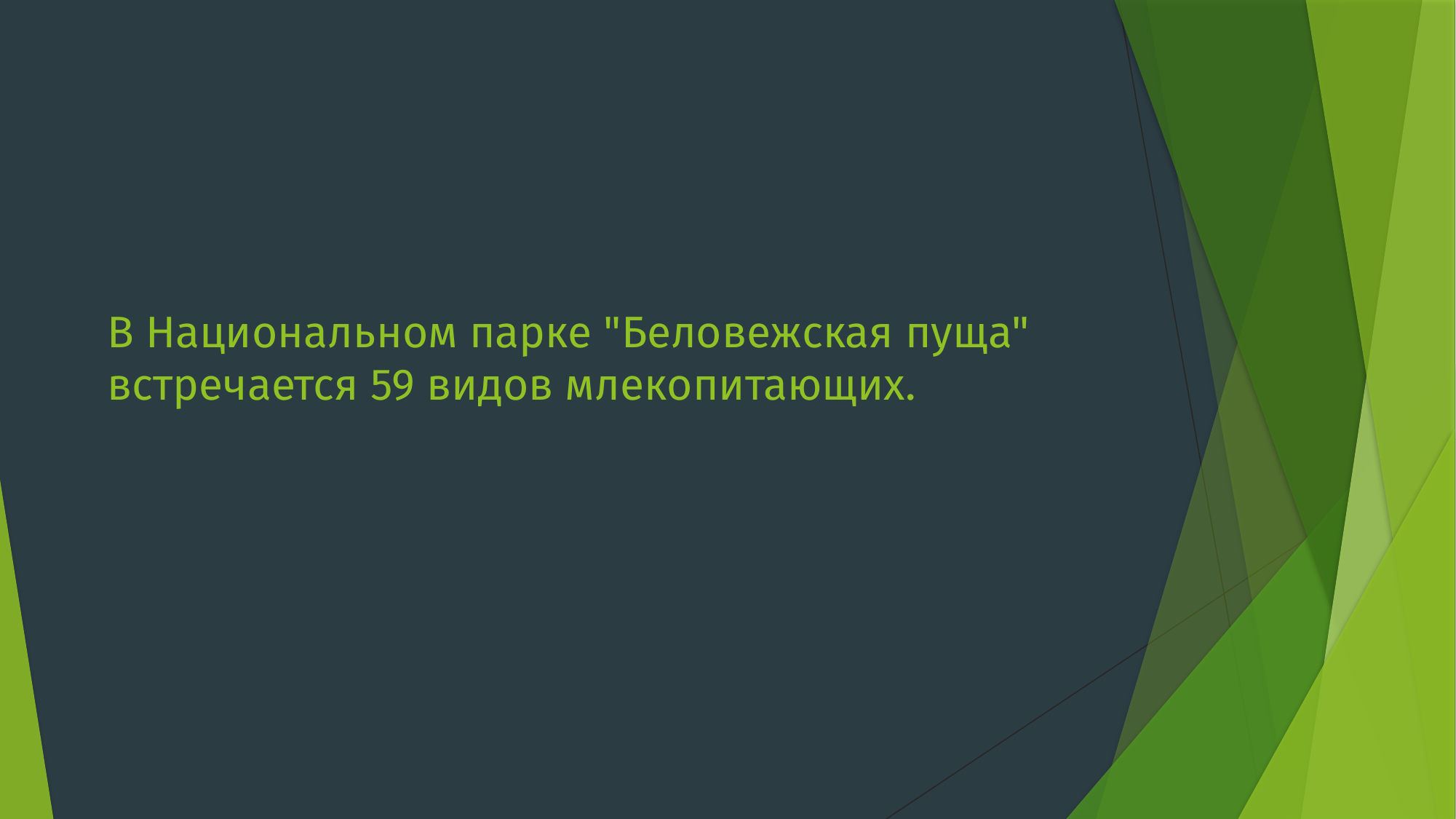

# В Национальном парке "Беловежская пуща" встречается 59 видов млекопитающих.